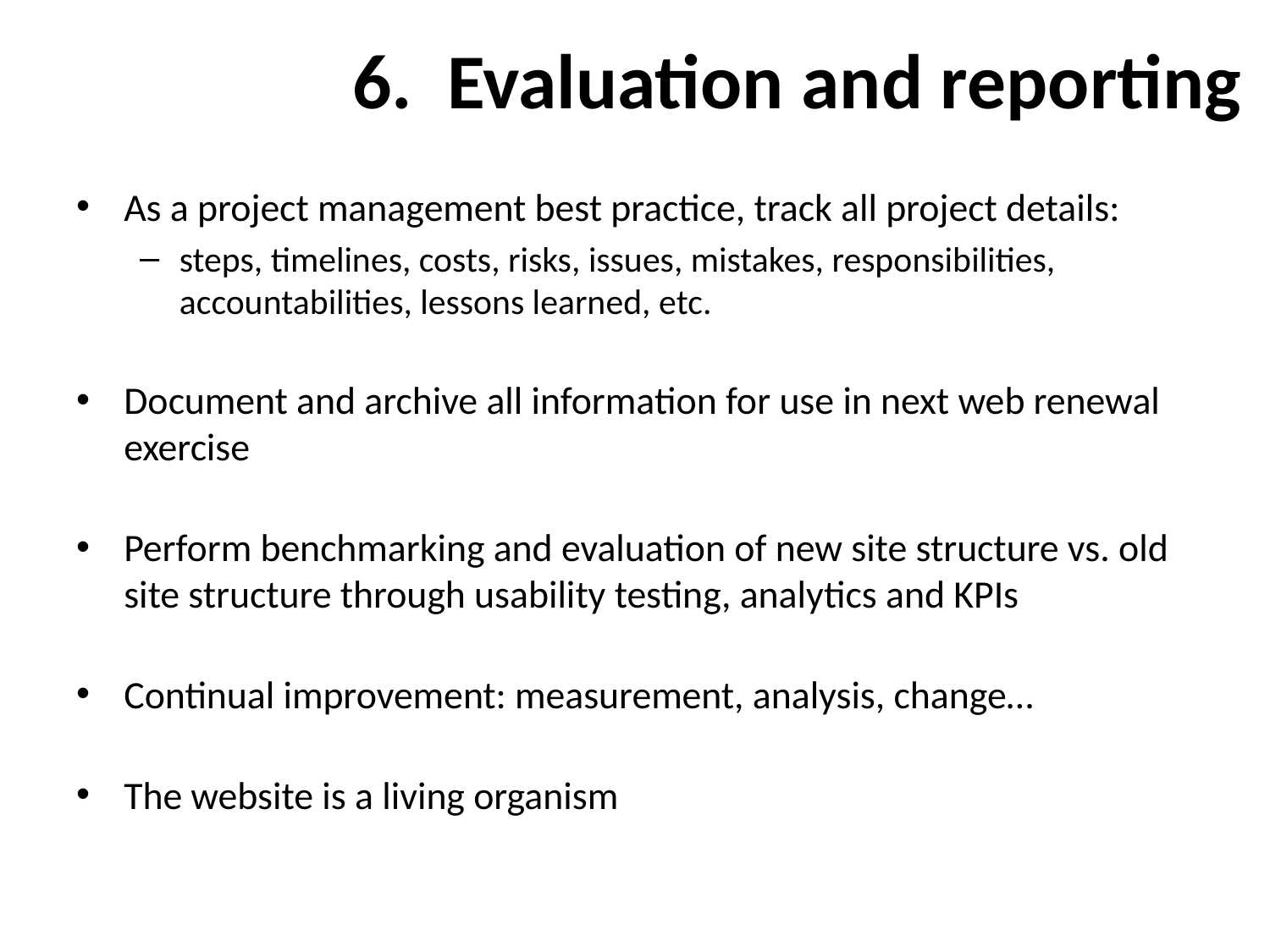

# 6.  Evaluation and reporting
As a project management best practice, track all project details:
steps, timelines, costs, risks, issues, mistakes, responsibilities, accountabilities, lessons learned, etc.
Document and archive all information for use in next web renewal exercise
Perform benchmarking and evaluation of new site structure vs. old site structure through usability testing, analytics and KPIs
Continual improvement: measurement, analysis, change…
The website is a living organism